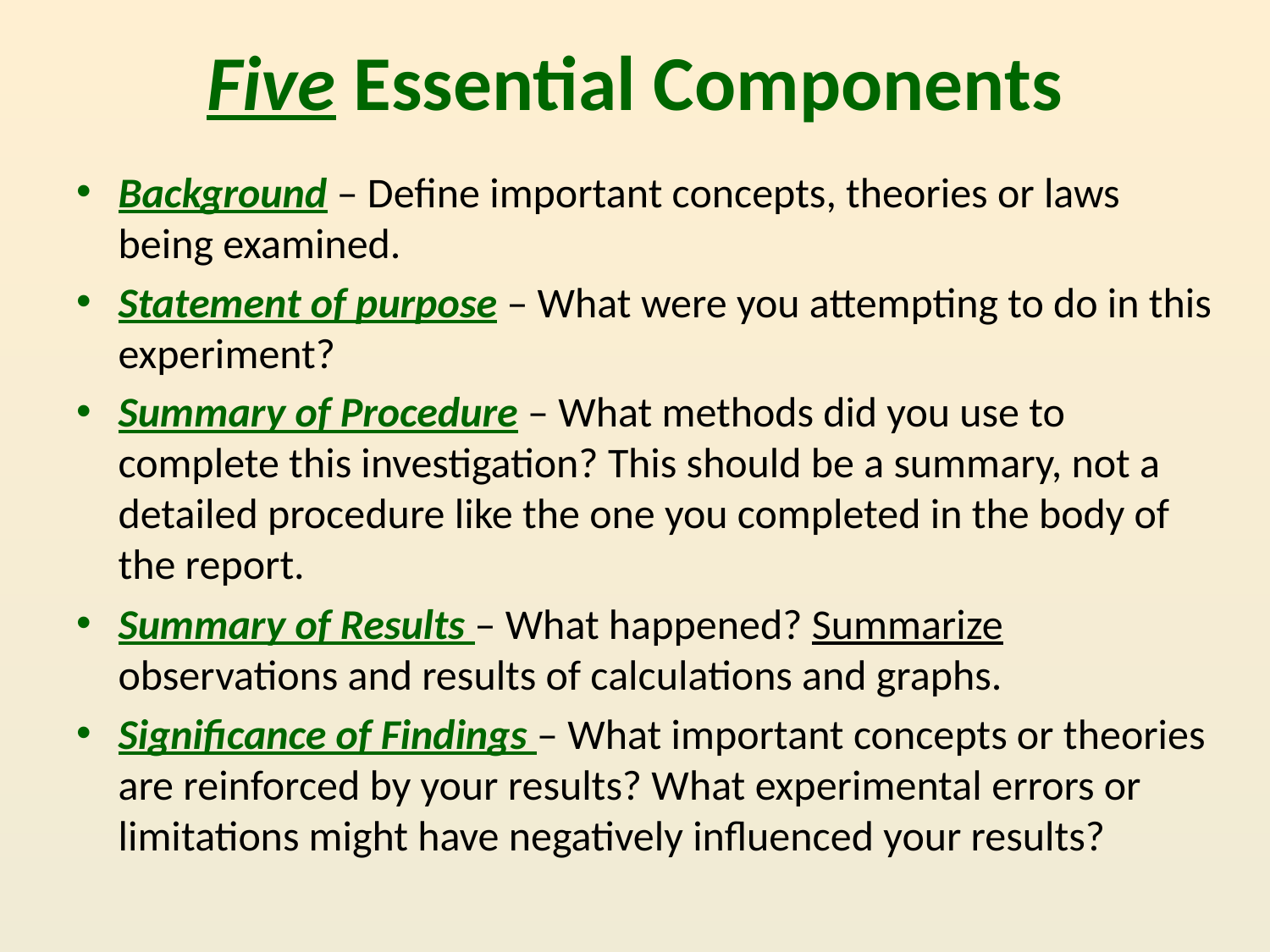

# Five Essential Components
Background – Define important concepts, theories or laws being examined.
Statement of purpose – What were you attempting to do in this experiment?
Summary of Procedure – What methods did you use to complete this investigation? This should be a summary, not a detailed procedure like the one you completed in the body of the report.
Summary of Results – What happened? Summarize observations and results of calculations and graphs.
Significance of Findings – What important concepts or theories are reinforced by your results? What experimental errors or limitations might have negatively influenced your results?